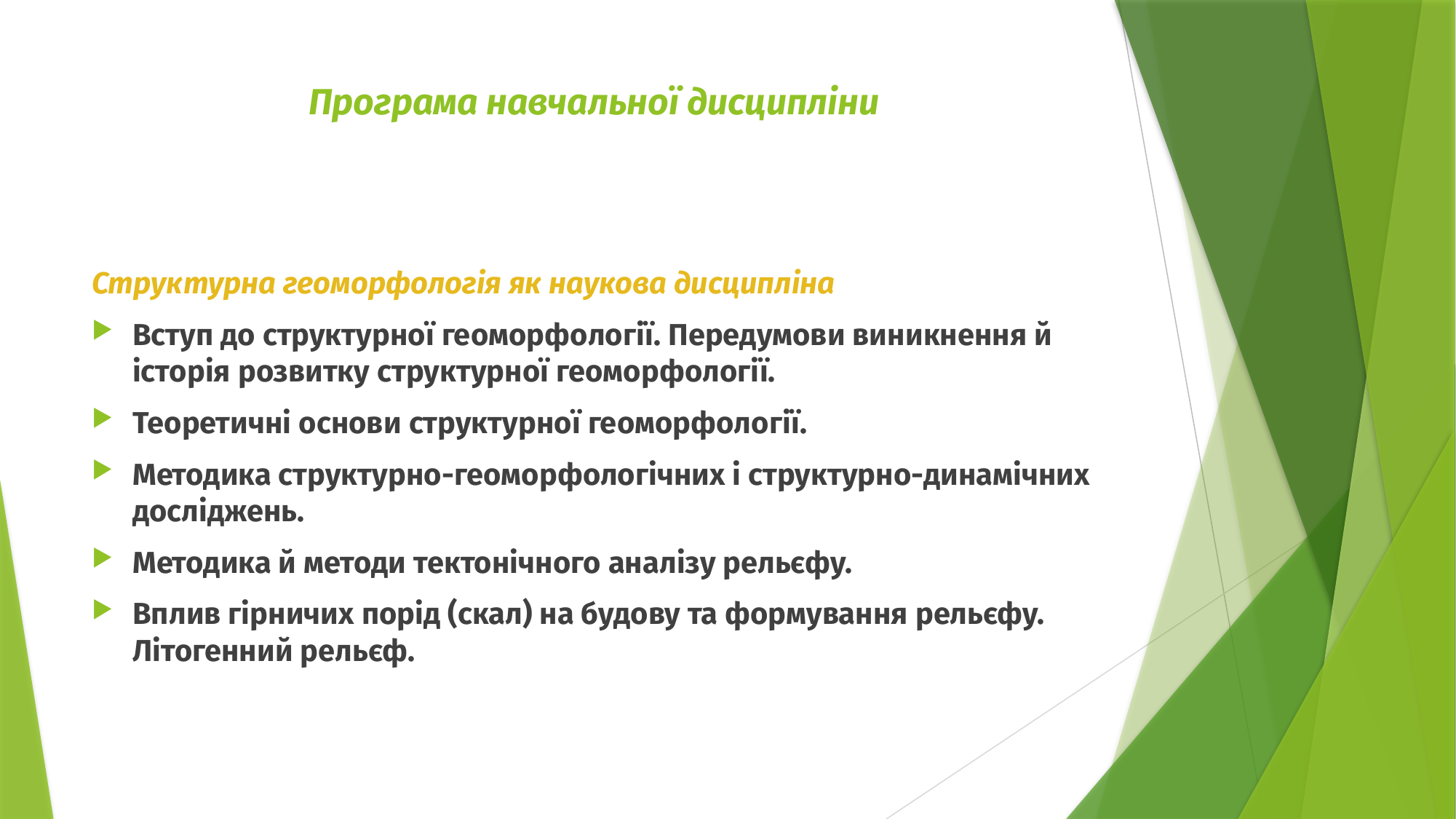

# Програма навчальної дисципліни
Структурна геоморфологія як наукова дисципліна
Вступ до структурної геоморфології. Передумови виникнення й історія розвитку структурної геоморфології.
Теоретичні основи структурної геоморфології.
Методика структурно-геоморфологічних і структурно-динамічних досліджень.
Методика й методи тектонічного аналізу рельєфу.
Вплив гірничих порід (скал) на будову та формування рельєфу. Літогенний рельєф.